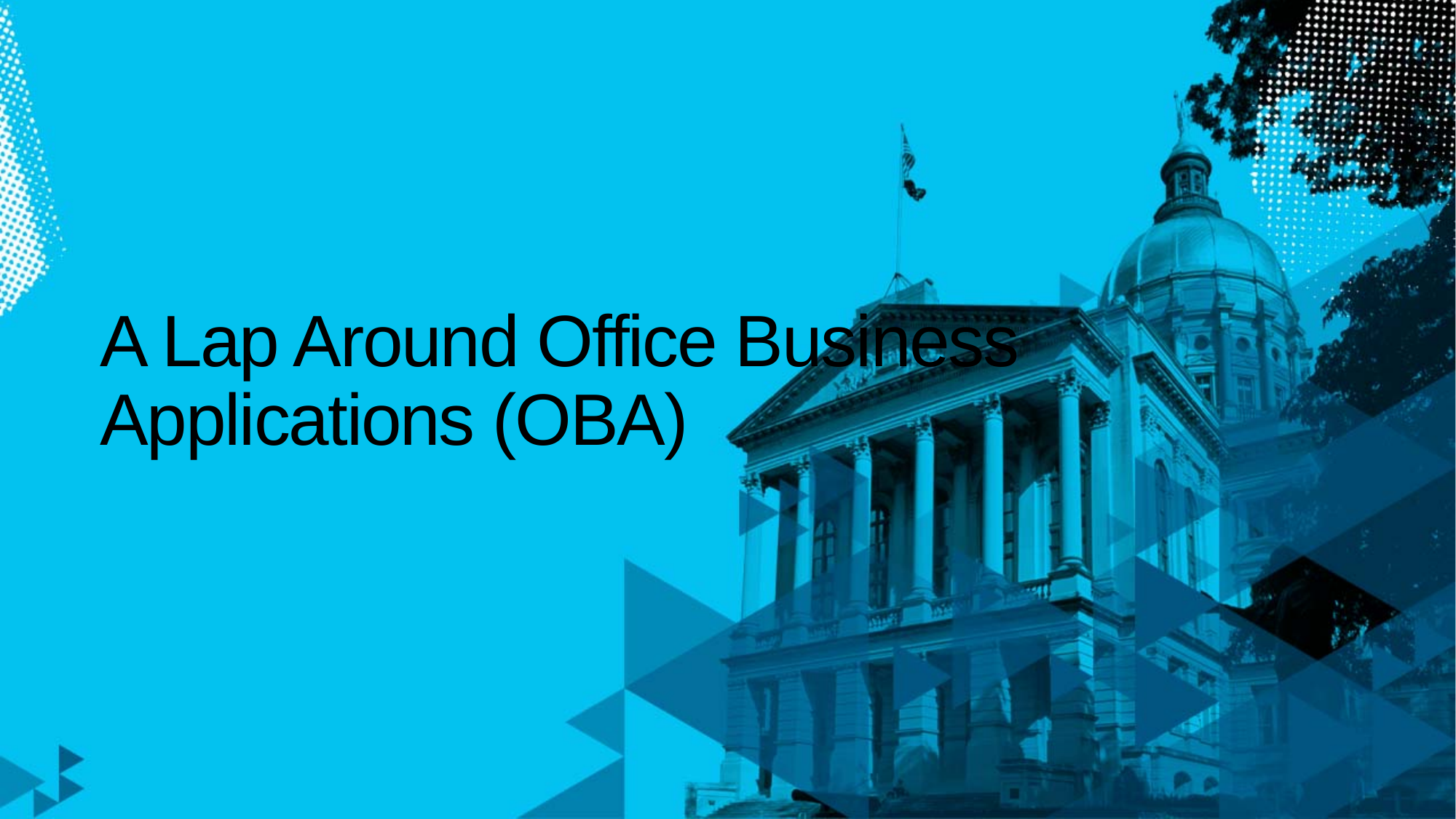

# A Lap Around Office Business Applications (OBA)